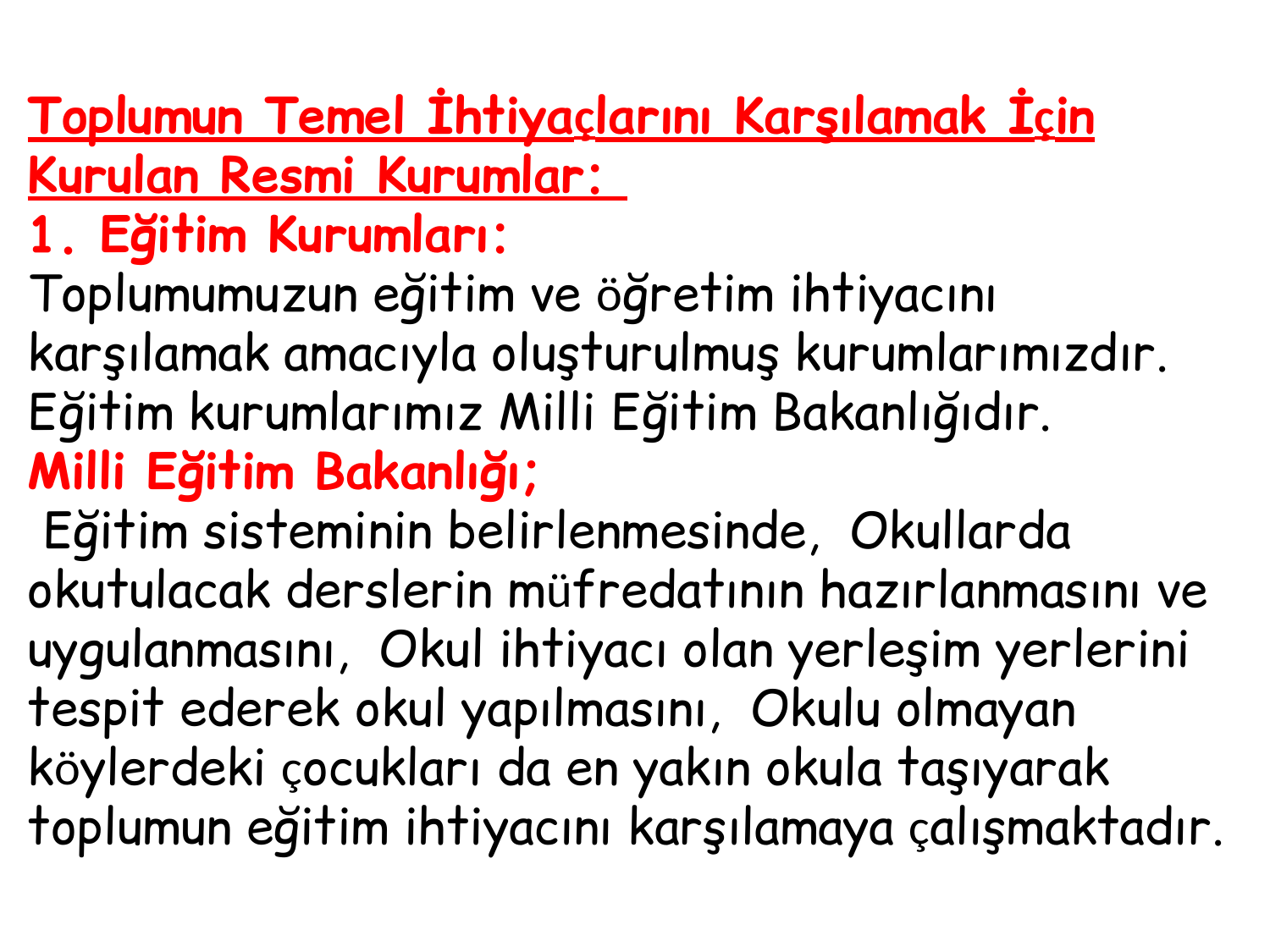

Toplumun Temel İhtiyaçlarını Karşılamak İçin Kurulan Resmi Kurumlar:
1. Eğitim Kurumları:
Toplumumuzun eğitim ve öğretim ihtiyacını karşılamak amacıyla oluşturulmuş kurumlarımızdır. Eğitim kurumlarımız Milli Eğitim Bakanlığıdır.
Milli Eğitim Bakanlığı;
 Eğitim sisteminin belirlenmesinde,  Okullarda okutulacak derslerin müfredatının hazırlanmasını ve uygulanmasını,  Okul ihtiyacı olan yerleşim yerlerini tespit ederek okul yapılmasını,  Okulu olmayan köylerdeki çocukları da en yakın okula taşıyarak toplumun eğitim ihtiyacını karşılamaya çalışmaktadır.